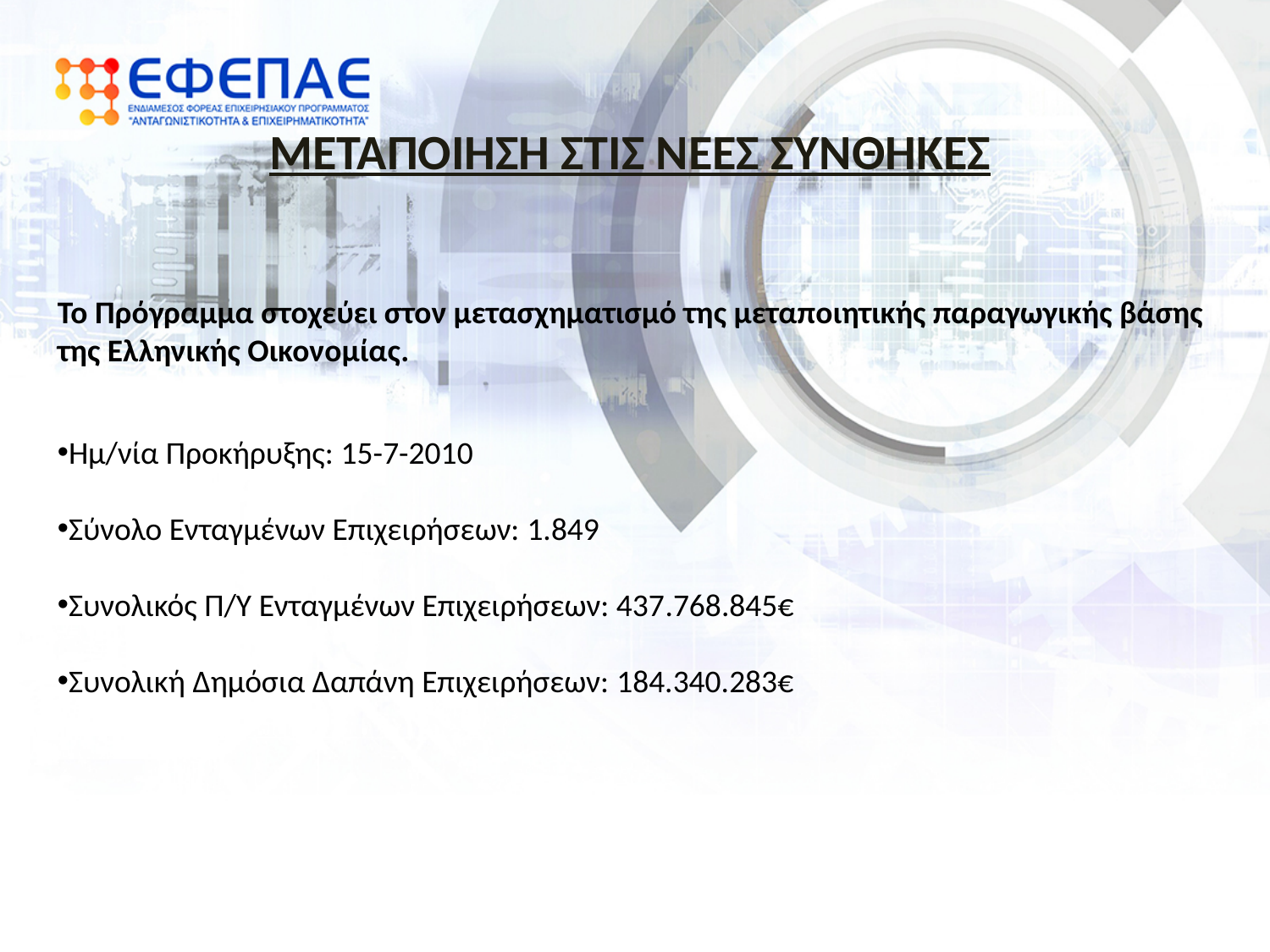

ΜΕΤΑΠΟΙΗΣΗ ΣΤΙΣ ΝΕΕΣ ΣΥΝΘΗΚΕΣ
Το Πρόγραμμα στοχεύει στον μετασχηματισμό της μεταποιητικής παραγωγικής βάσης της Ελληνικής Οικονομίας.

Ημ/νία Προκήρυξης: 15-7-2010

Σύνολο Ενταγμένων Επιχειρήσεων: 1.849

Συνολικός Π/Υ Ενταγμένων Επιχειρήσεων: 437.768.845€

Συνολική Δημόσια Δαπάνη Επιχειρήσεων: 184.340.283€